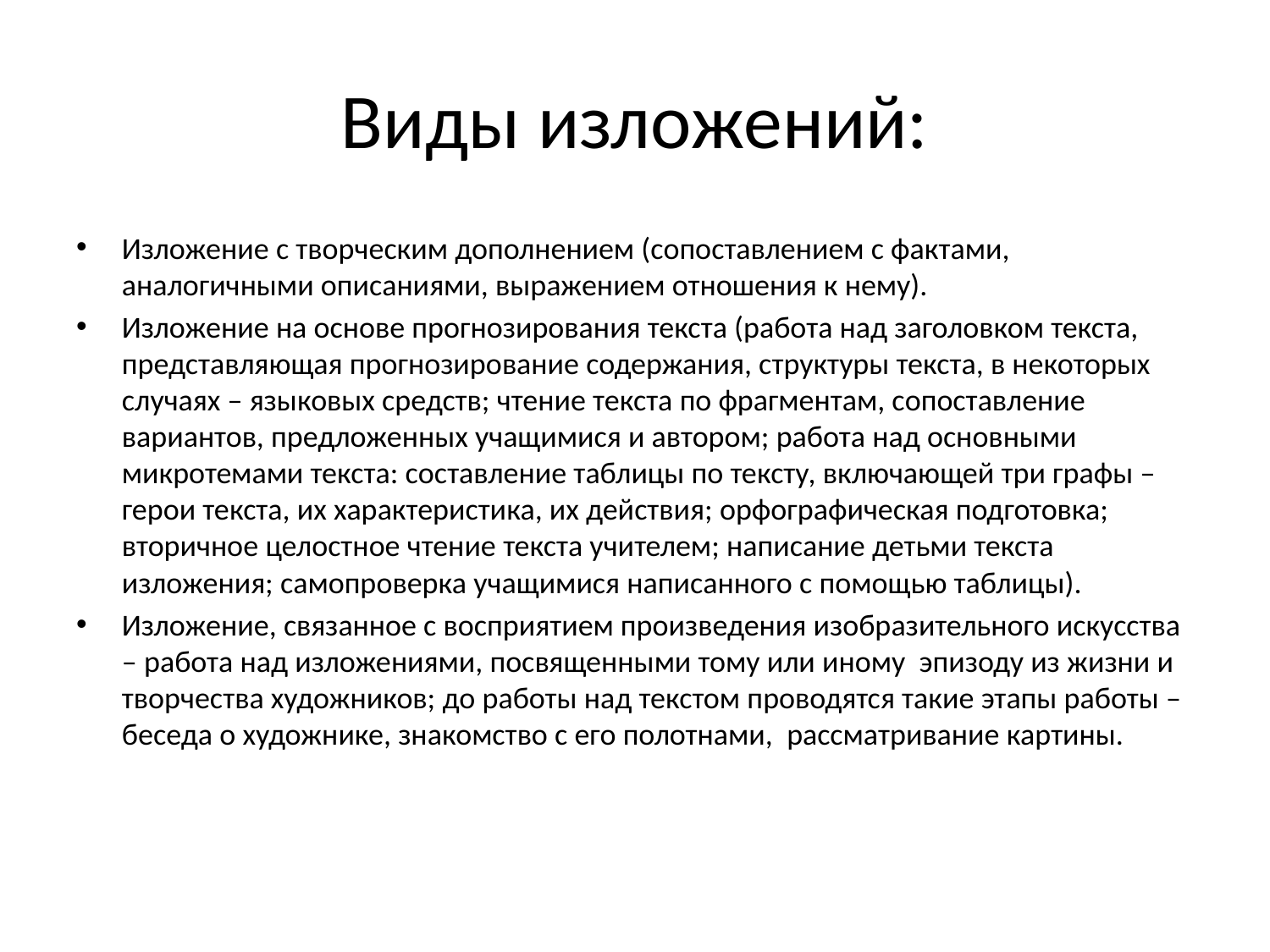

# Виды изложений:
Изложение с творческим дополнением (сопоставлением с фактами, аналогичными описаниями, выражением отношения к нему).
Изложение на основе прогнозирования текста (работа над заголовком текста, представляющая прогнозирование содержания, структуры текста, в некоторых случаях – языковых средств; чтение текста по фрагментам, сопоставление вариантов, предложенных учащимися и автором; работа над основными микротемами текста: составление таблицы по тексту, включающей три графы – герои текста, их характеристика, их действия; орфографическая подготовка; вторичное целостное чтение текста учителем; написание детьми текста изложения; самопроверка учащимися написанного с помощью таблицы).
Изложение, связанное с восприятием произведения изобразительного искусства – работа над изложениями, посвященными тому или иному  эпизоду из жизни и творчества художников; до работы над текстом проводятся такие этапы работы – беседа о художнике, знакомство с его полотнами,  рассматривание картины.